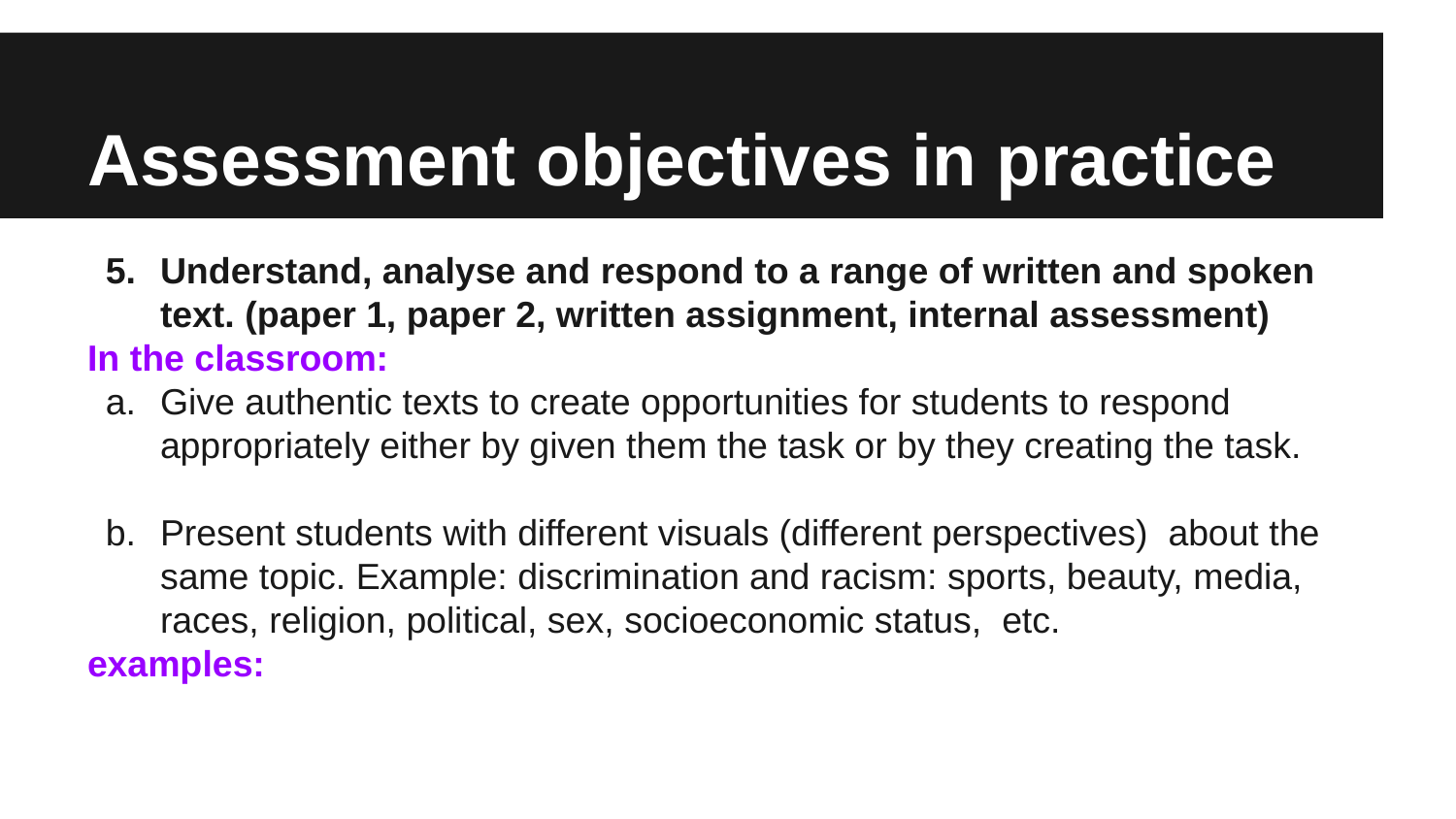

# Assessment objectives in practice
Understand, analyse and respond to a range of written and spoken text. (paper 1, paper 2, written assignment, internal assessment)
In the classroom:
Give authentic texts to create opportunities for students to respond appropriately either by given them the task or by they creating the task.

Present students with different visuals (different perspectives)  about the same topic. Example: discrimination and racism: sports, beauty, media, races, religion, political, sex, socioeconomic status,  etc.
examples: